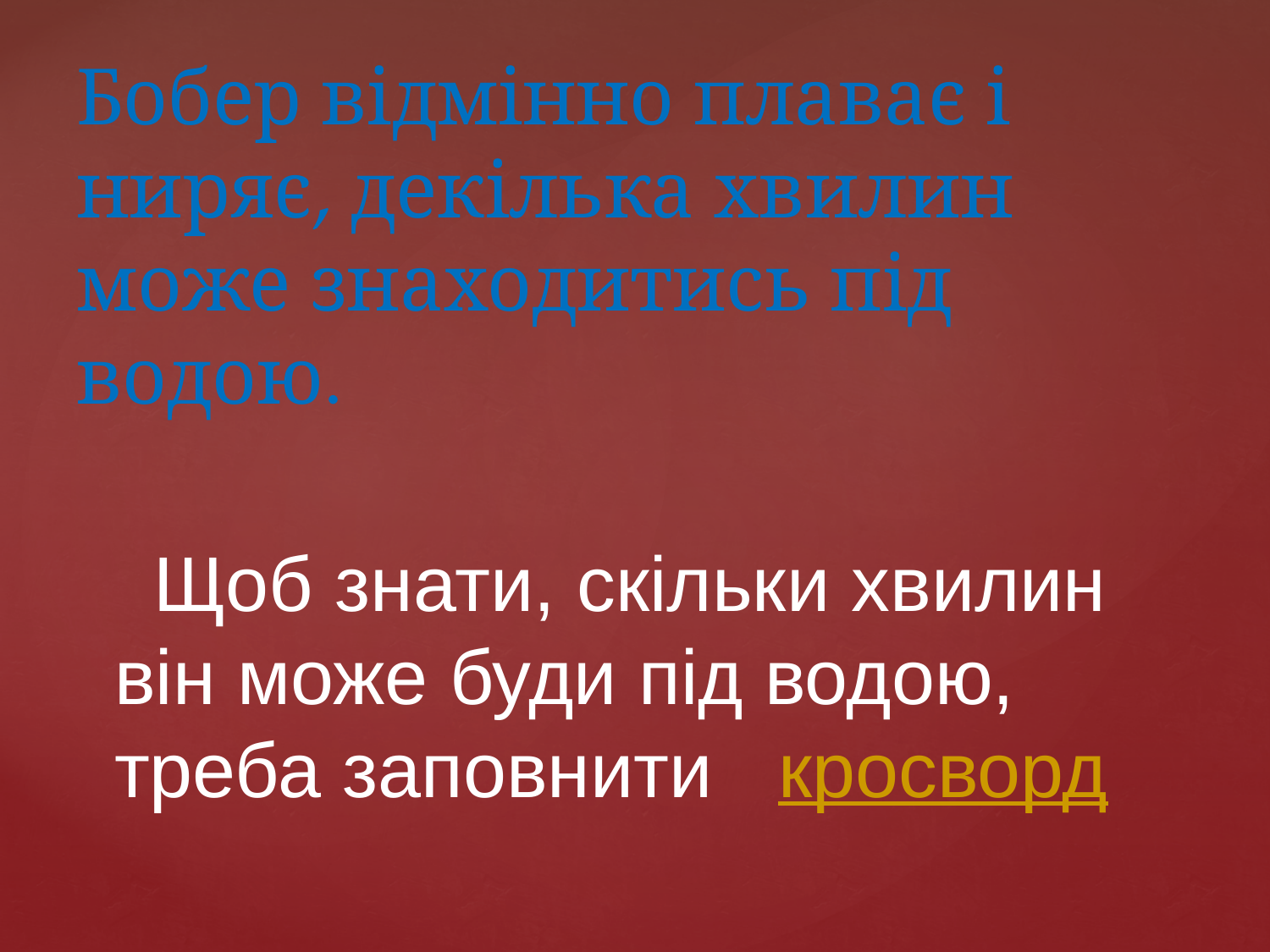

# Бобер відмінно плаває і ниряє, декілька хвилин може знаходитись під водою.
        Щоб знати, скільки хвилин він може буди під водою, треба заповнити   кросворд